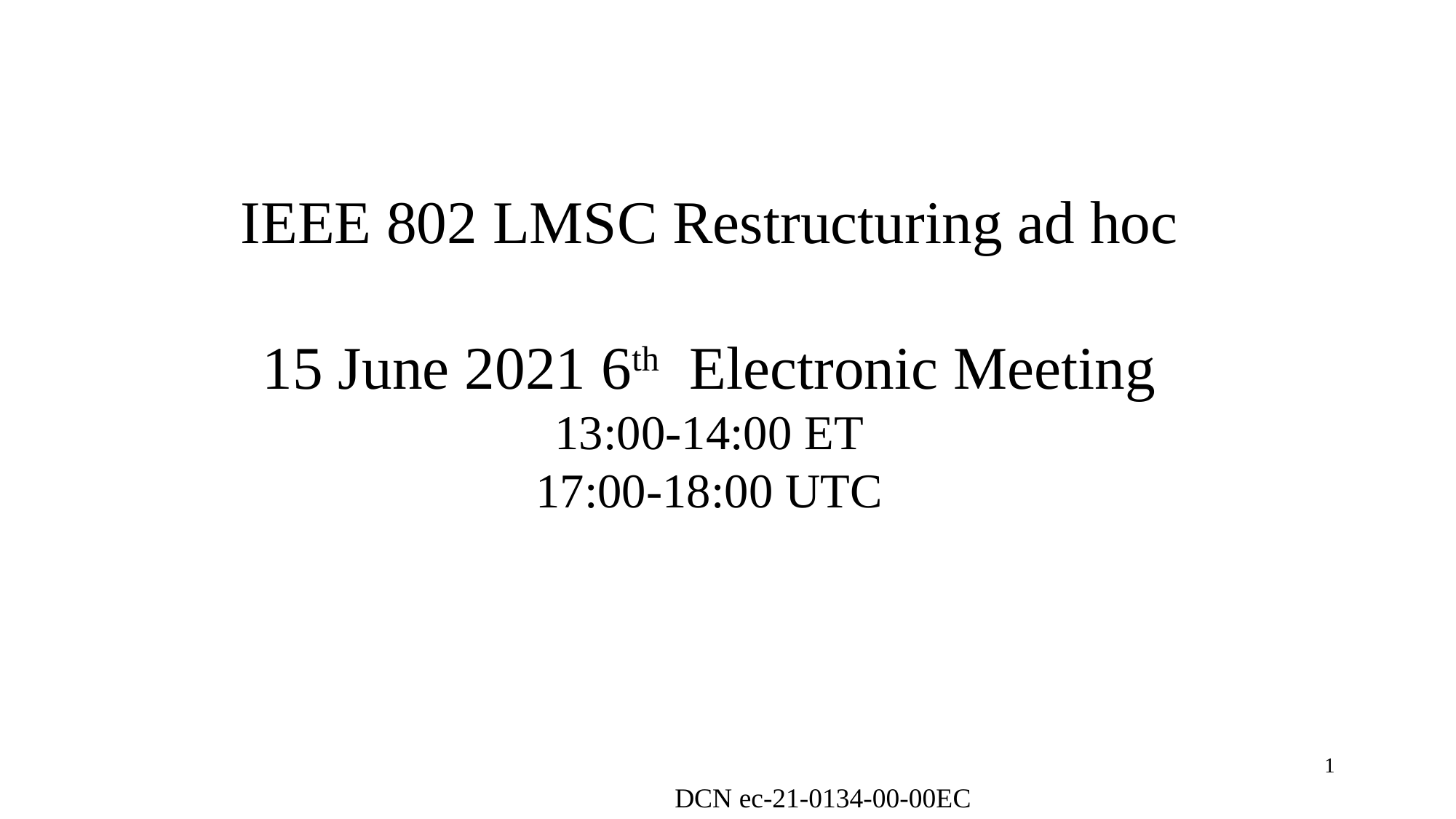

# IEEE 802 LMSC Restructuring ad hoc 15 June 2021 6th  Electronic Meeting 13:00-14:00 ET 17:00-18:00 UTC
1
DCN ec-21-0134-00-00EC